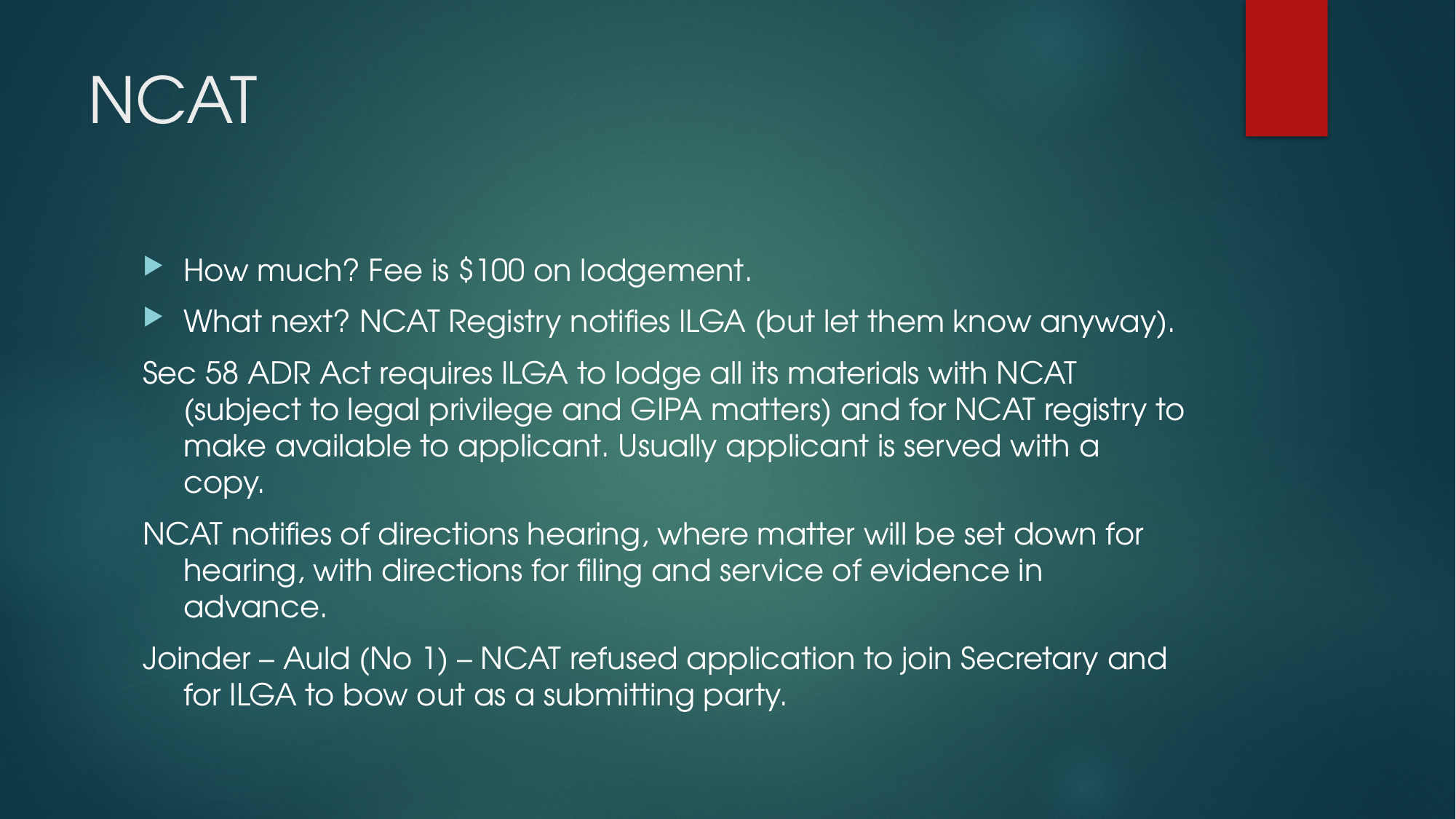

# NCAT
How much? Fee is $100 on lodgement.
What next? NCAT Registry notifies ILGA (but let them know anyway).
Sec 58 ADR Act requires ILGA to lodge all its materials with NCAT (subject to legal privilege and GIPA matters) and for NCAT registry to make available to applicant. Usually applicant is served with a copy.
NCAT notifies of directions hearing, where matter will be set down for hearing, with directions for filing and service of evidence in advance.
Joinder – Auld (No 1) – NCAT refused application to join Secretary and for ILGA to bow out as a submitting party.